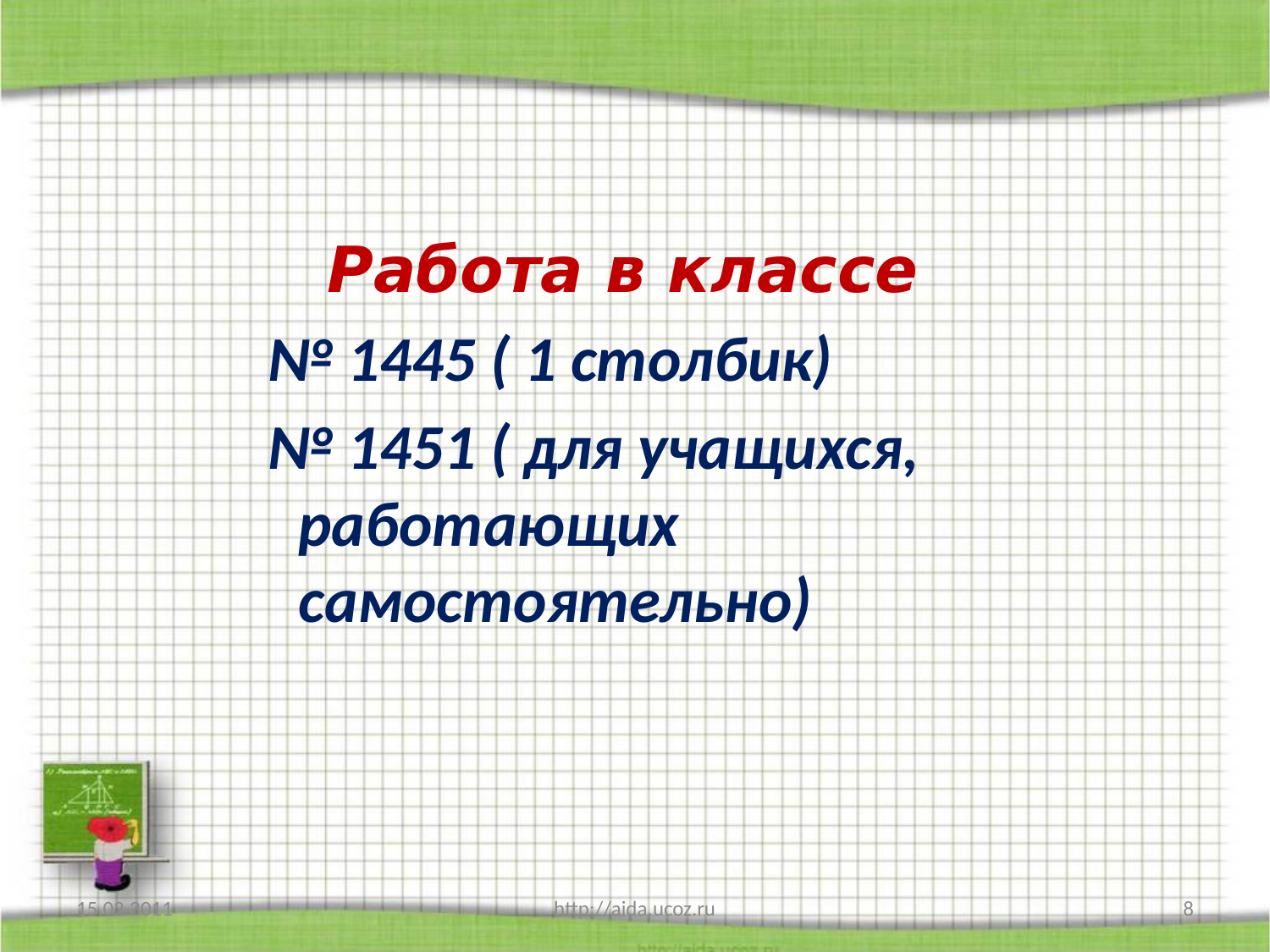

#
   Работа в классе
№ 1445 ( 1 столбик)
№ 1451 ( для учащихся, работающих самостоятельно)
15.02.2011
http://aida.ucoz.ru
8